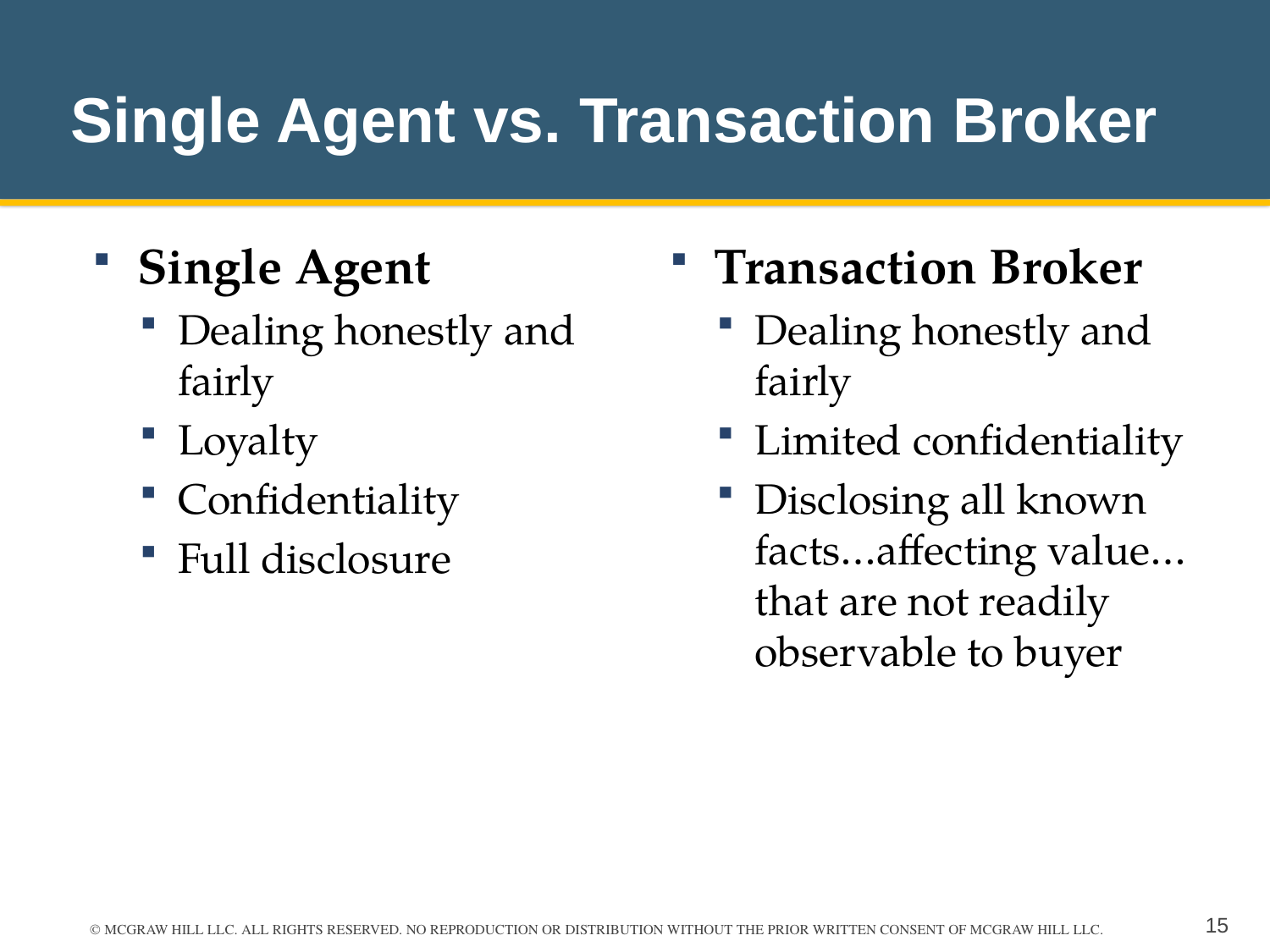

# Single Agent vs. Transaction Broker
Single Agent
Dealing honestly and fairly
Loyalty
Confidentiality
Full disclosure
Transaction Broker
Dealing honestly and fairly
Limited confidentiality
Disclosing all known facts…affecting value… that are not readily observable to buyer
© MCGRAW HILL LLC. ALL RIGHTS RESERVED. NO REPRODUCTION OR DISTRIBUTION WITHOUT THE PRIOR WRITTEN CONSENT OF MCGRAW HILL LLC.
15